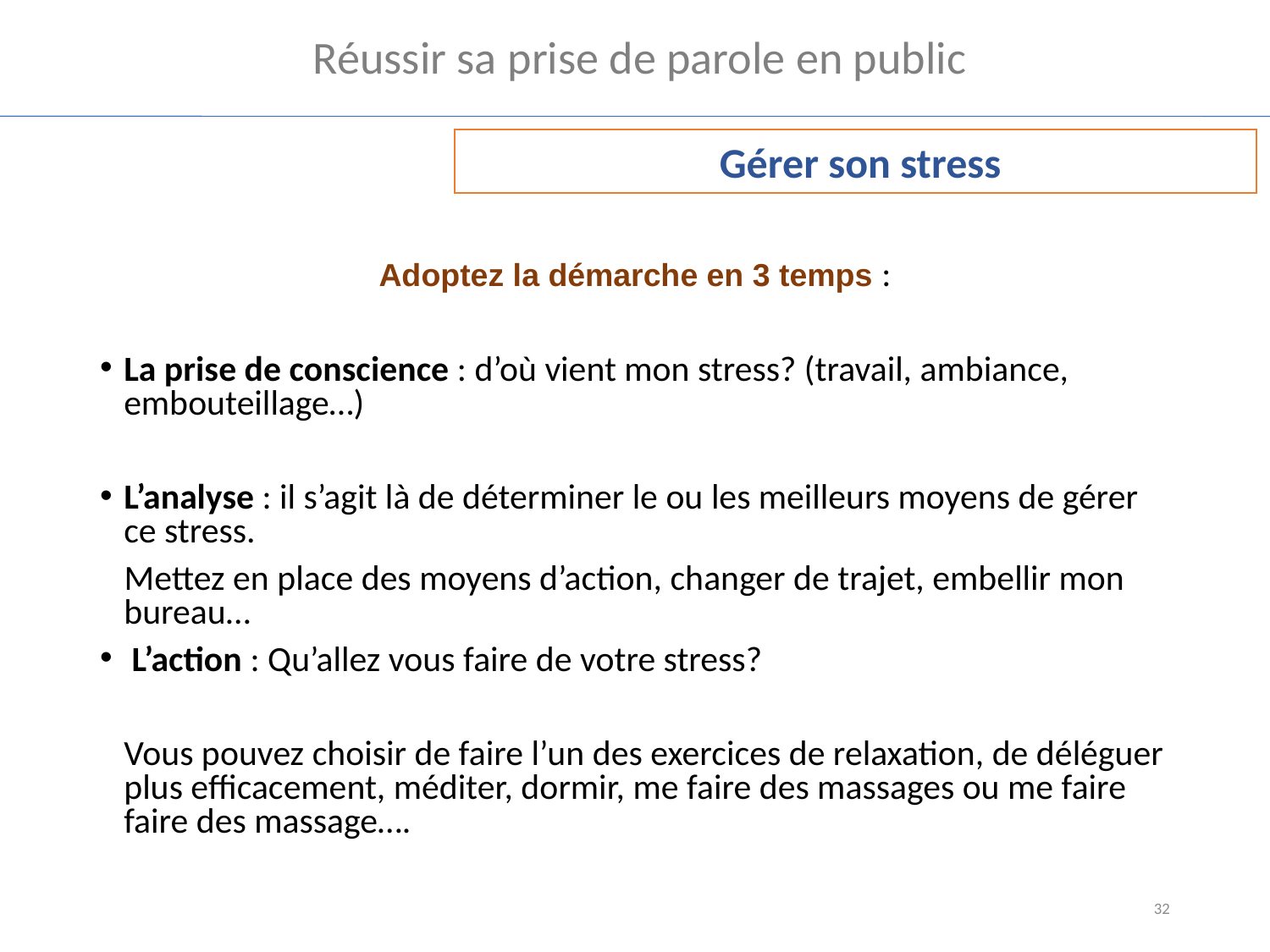

Réussir sa prise de parole en public
 Gérer son stress
Adoptez la démarche en 3 temps :

La prise de conscience : d’où vient mon stress? (travail, ambiance, embouteillage…)

L’analyse : il s’agit là de déterminer le ou les meilleurs moyens de gérer ce stress.
   Mettez en place des moyens d’action, changer de trajet, embellir mon bureau…
 L’action : Qu’allez vous faire de votre stress?

	Vous pouvez choisir de faire l’un des exercices de relaxation, de déléguer plus efficacement, méditer, dormir, me faire des massages ou me faire faire des massage….
32